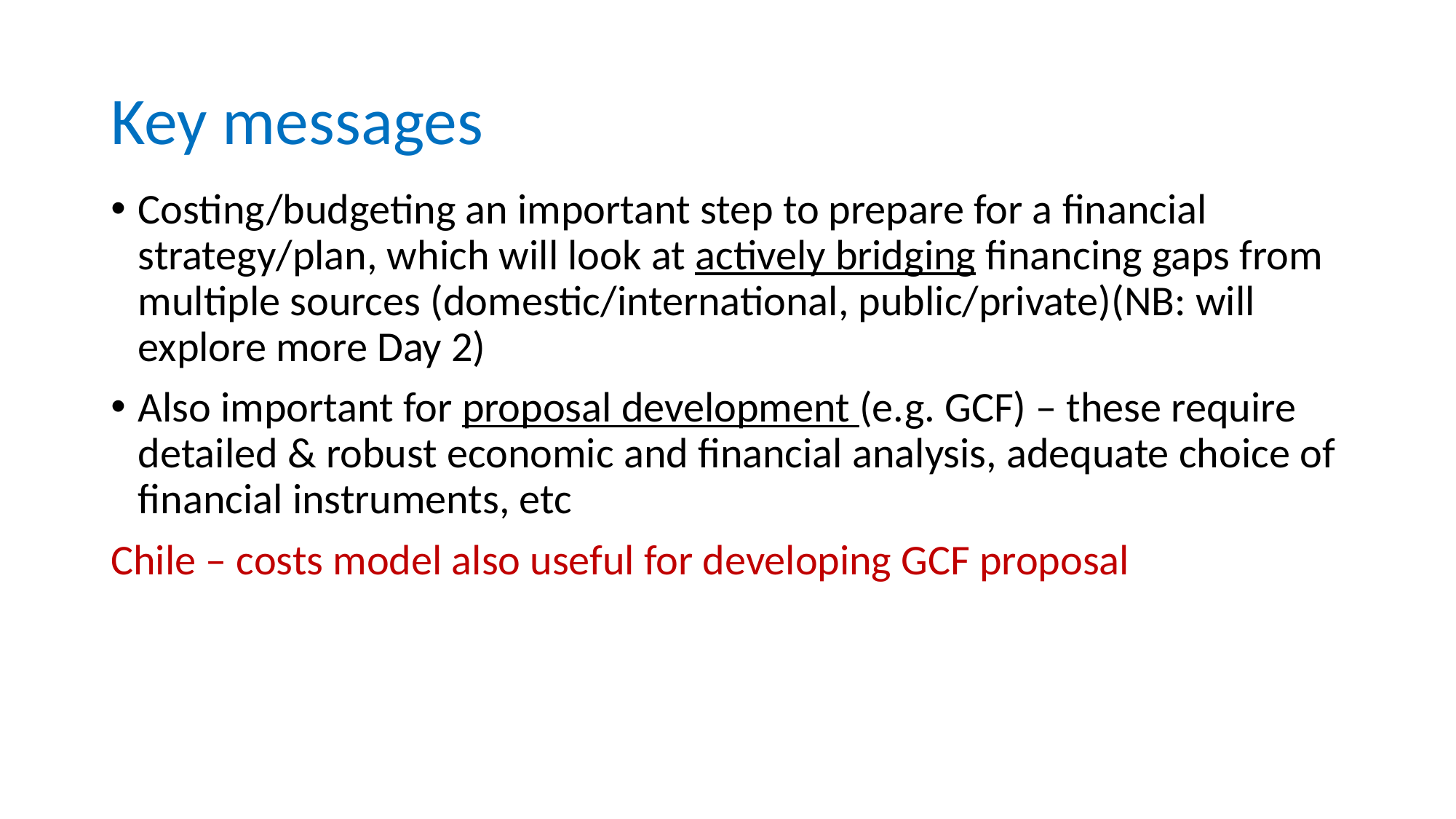

# Key messages
Costing/budgeting an important step to prepare for a financial strategy/plan, which will look at actively bridging financing gaps from multiple sources (domestic/international, public/private)(NB: will explore more Day 2)
Also important for proposal development (e.g. GCF) – these require detailed & robust economic and financial analysis, adequate choice of financial instruments, etc
Chile – costs model also useful for developing GCF proposal